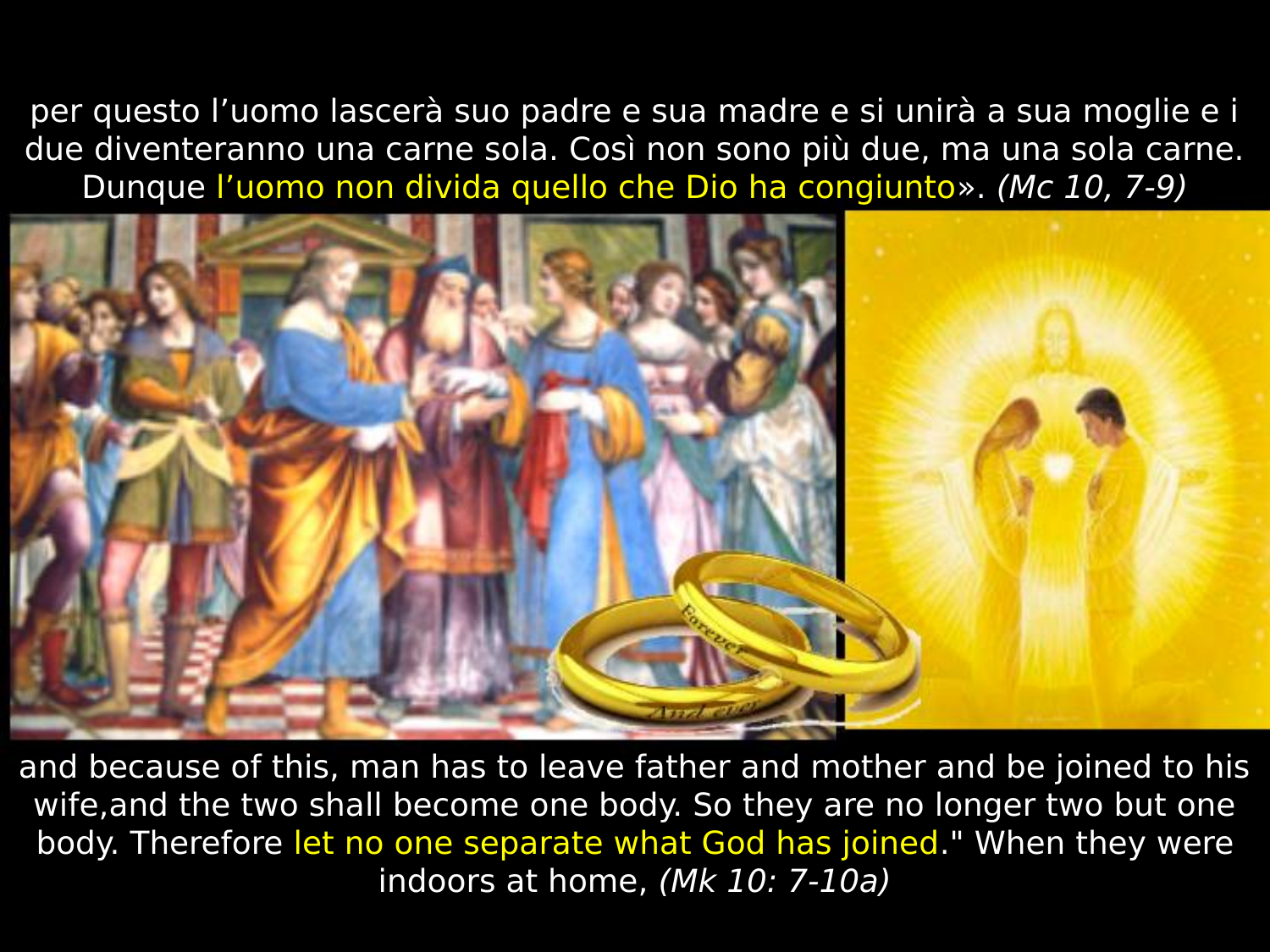

per questo l’uomo lascerà suo padre e sua madre e si unirà a sua moglie e i due diventeranno una carne sola. Così non sono più due, ma una sola carne. Dunque l’uomo non divida quello che Dio ha congiunto». (Mc 10, 7-9)
and because of this, man has to leave father and mother and be joined to his wife,and the two shall become one body. So they are no longer two but one body. Therefore let no one separate what God has joined." When they were indoors at home, (Mk 10: 7-10a)